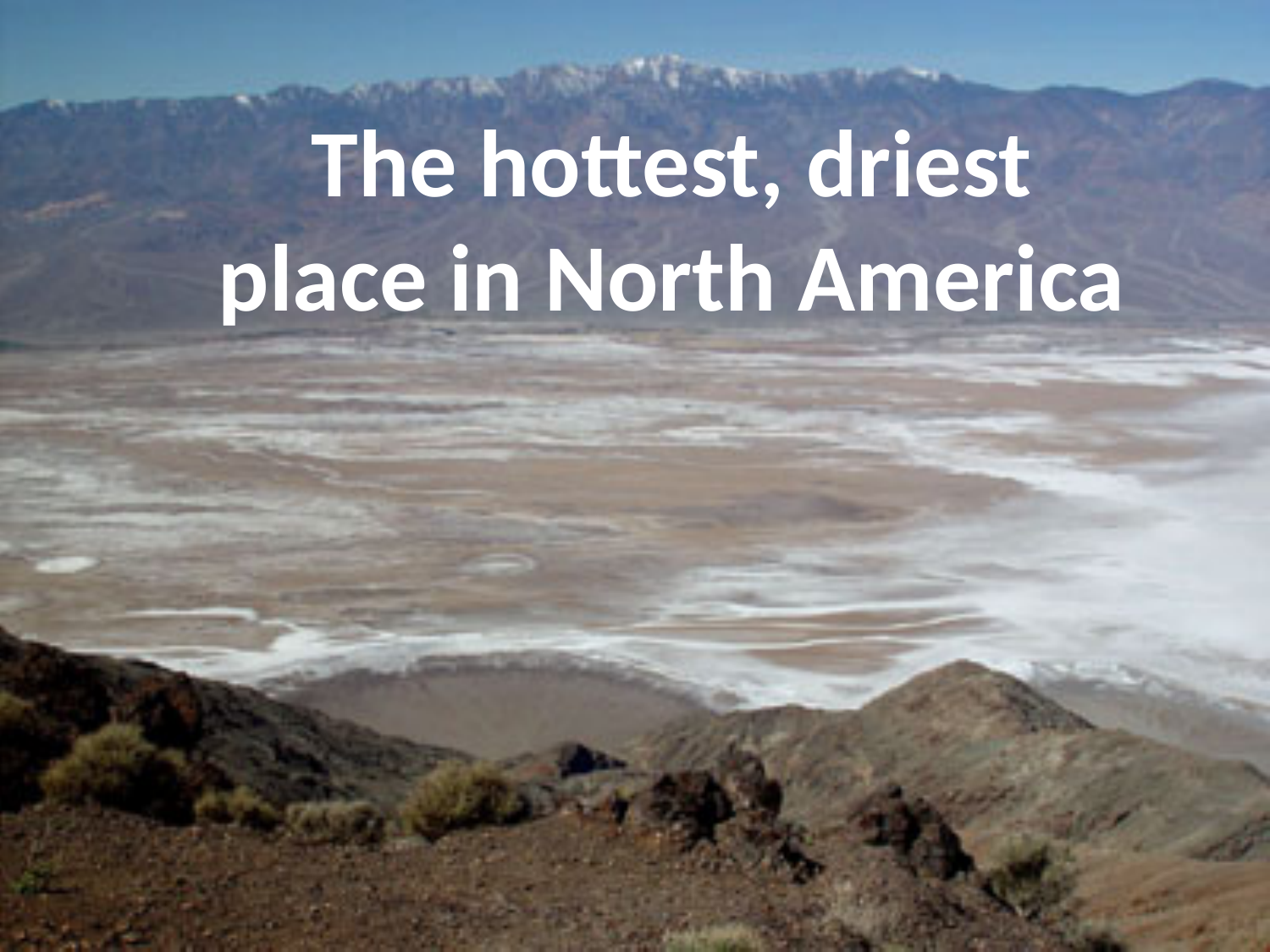

The hottest, driest place in North America